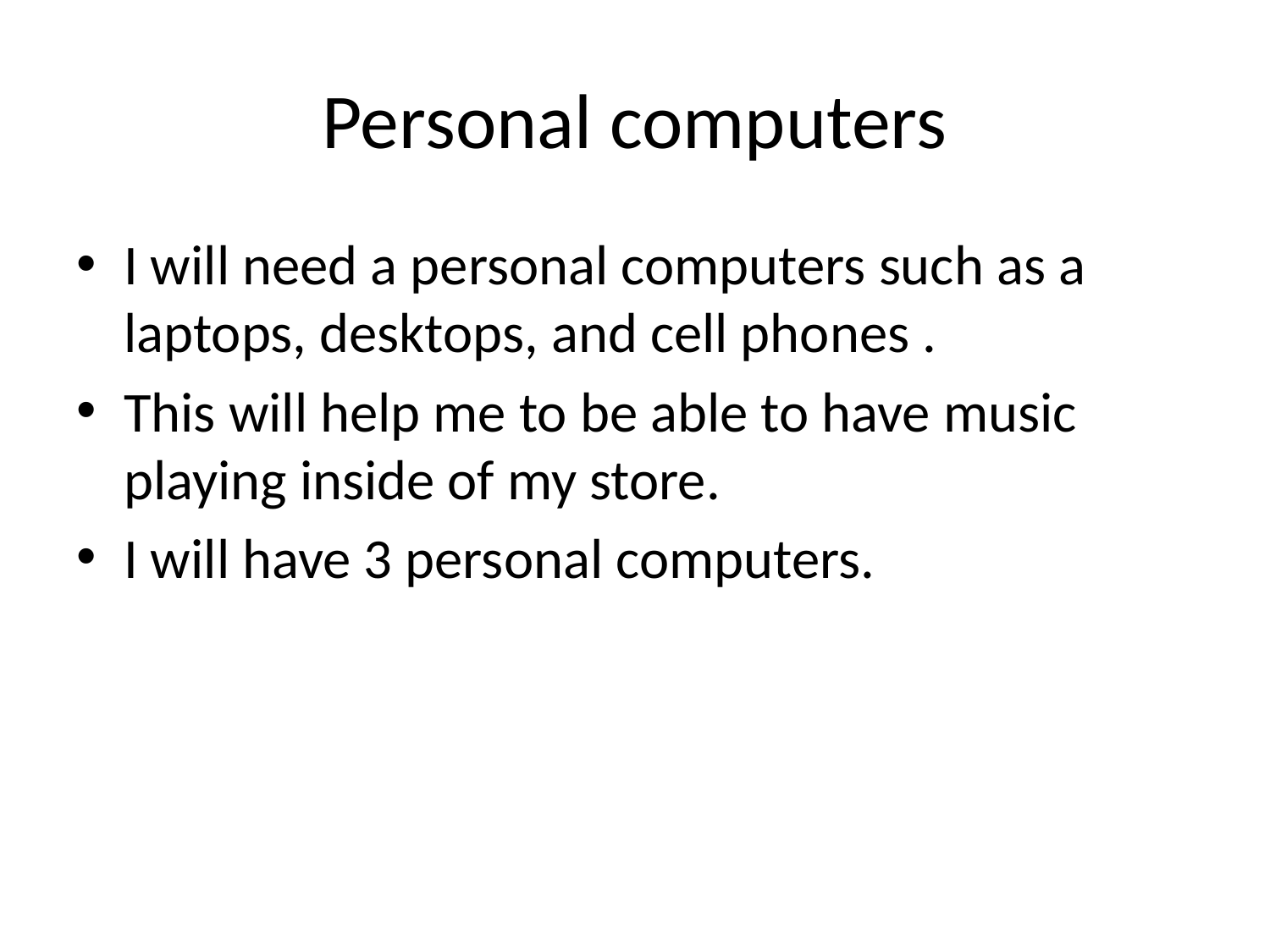

# Personal computers
I will need a personal computers such as a laptops, desktops, and cell phones .
This will help me to be able to have music playing inside of my store.
I will have 3 personal computers.